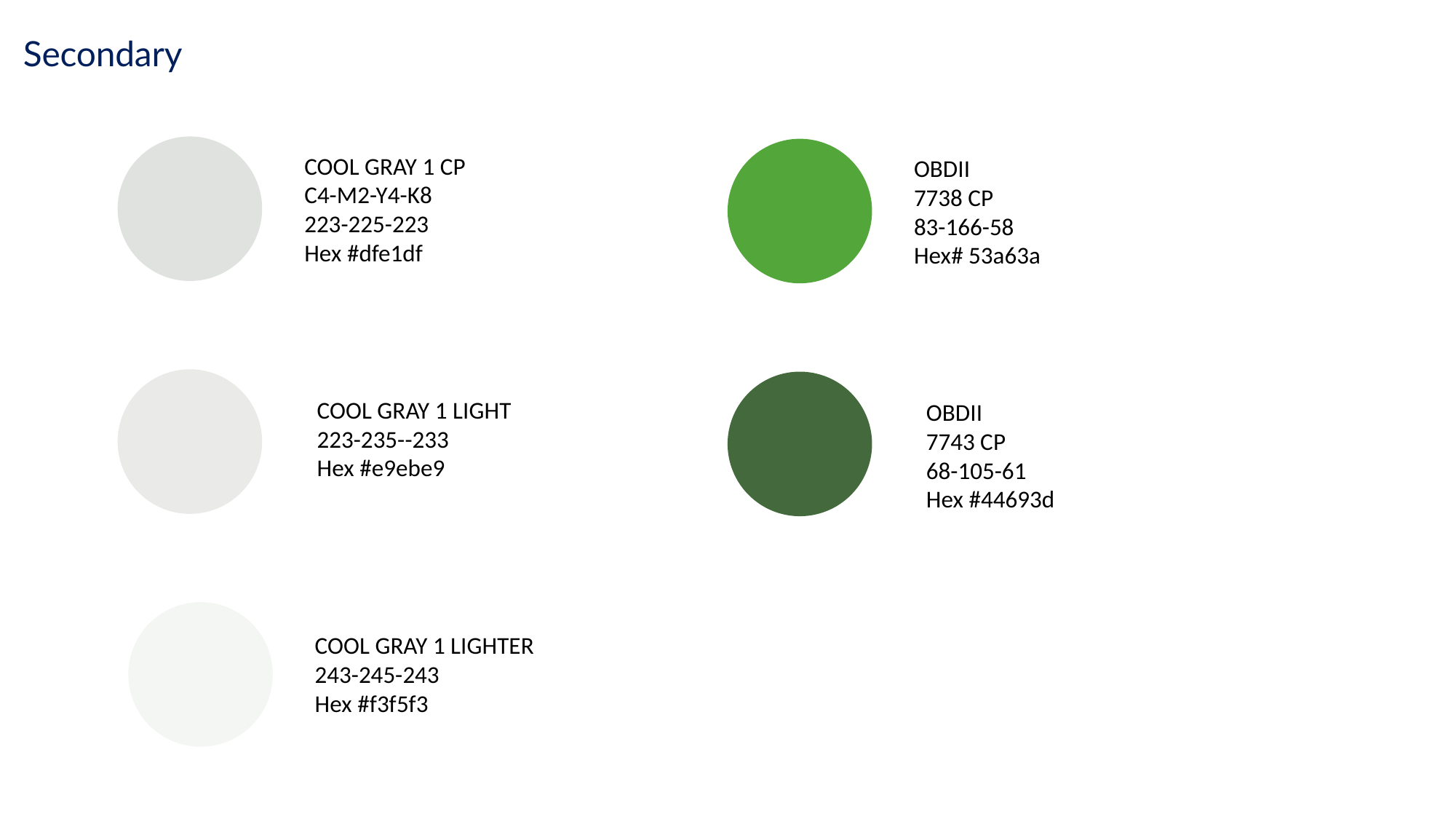

# Secondary

COOL GRAY 1 CP
C4-M2-Y4-K8
223-225-223
Hex #dfe1df
OBDII
7738 CP
83-166-58
Hex# 53a63a

COOL GRAY 1 LIGHT
223-235--233
Hex #e9ebe9
OBDII
7743 CP
68-105-61
Hex #44693d

COOL GRAY 1 LIGHTER
243-245-243
Hex #f3f5f3